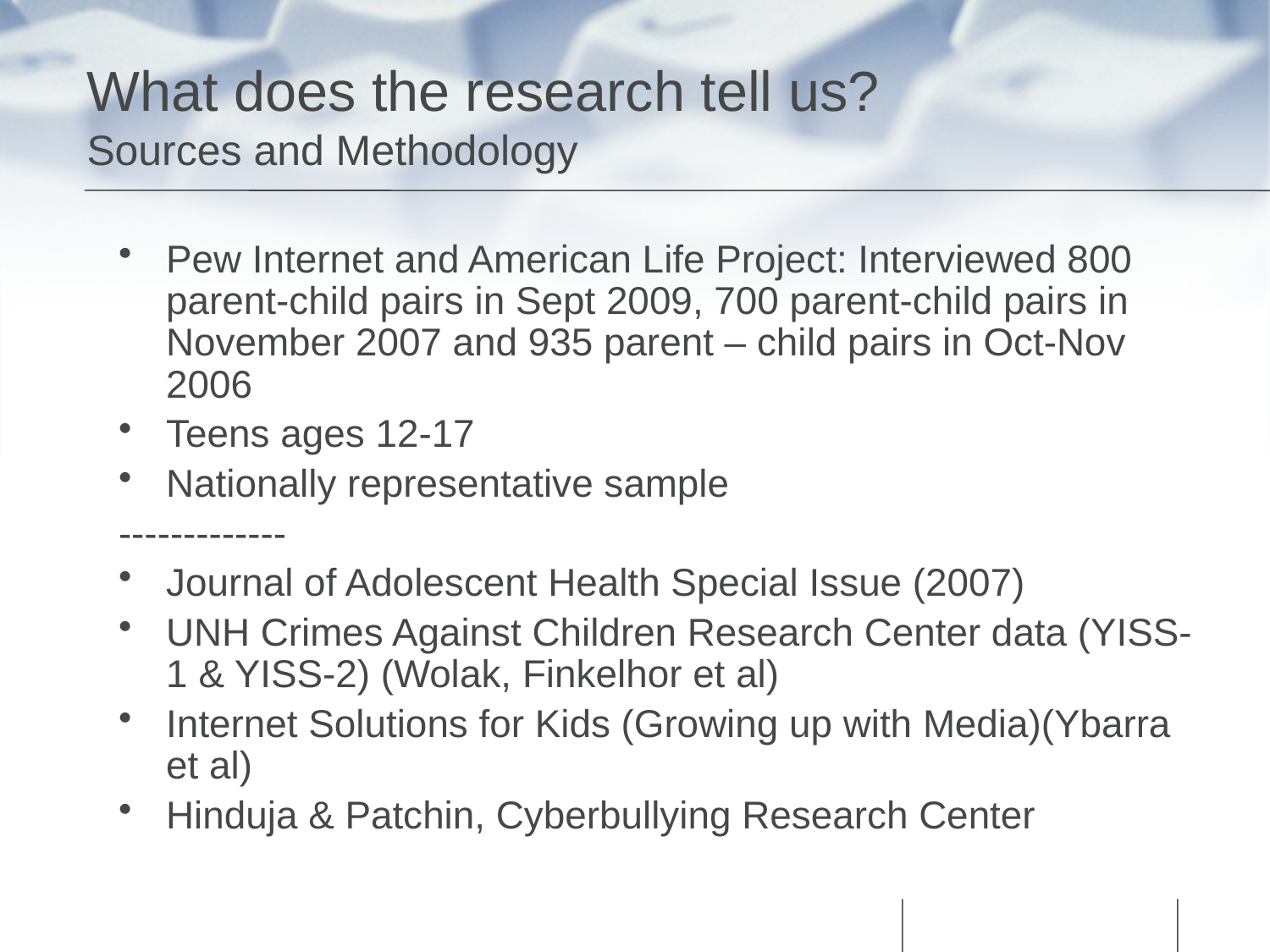

# What does the research tell us? Sources and Methodology
Pew Internet and American Life Project: Interviewed 800 parent-child pairs in Sept 2009, 700 parent-child pairs in November 2007 and 935 parent – child pairs in Oct-Nov 2006
Teens ages 12-17
Nationally representative sample
-------------
Journal of Adolescent Health Special Issue (2007)
UNH Crimes Against Children Research Center data (YISS-1 & YISS-2) (Wolak, Finkelhor et al)
Internet Solutions for Kids (Growing up with Media)(Ybarra et al)
Hinduja & Patchin, Cyberbullying Research Center

5